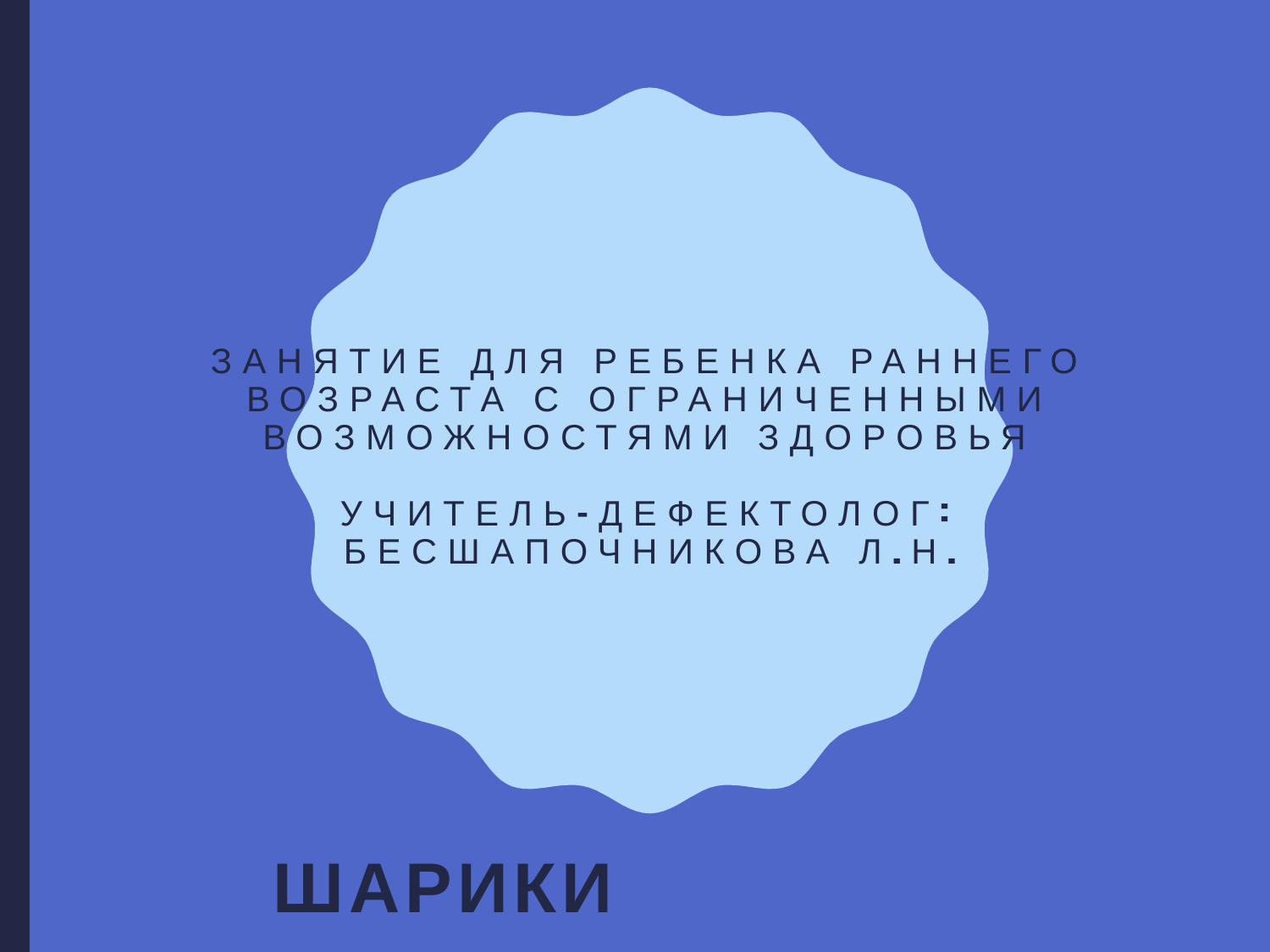

# Занятие для ребенка раннего возраста с ограниченными возможностями здоровья учитель-дефектолог: бесшапочникова л.н.
Шарики